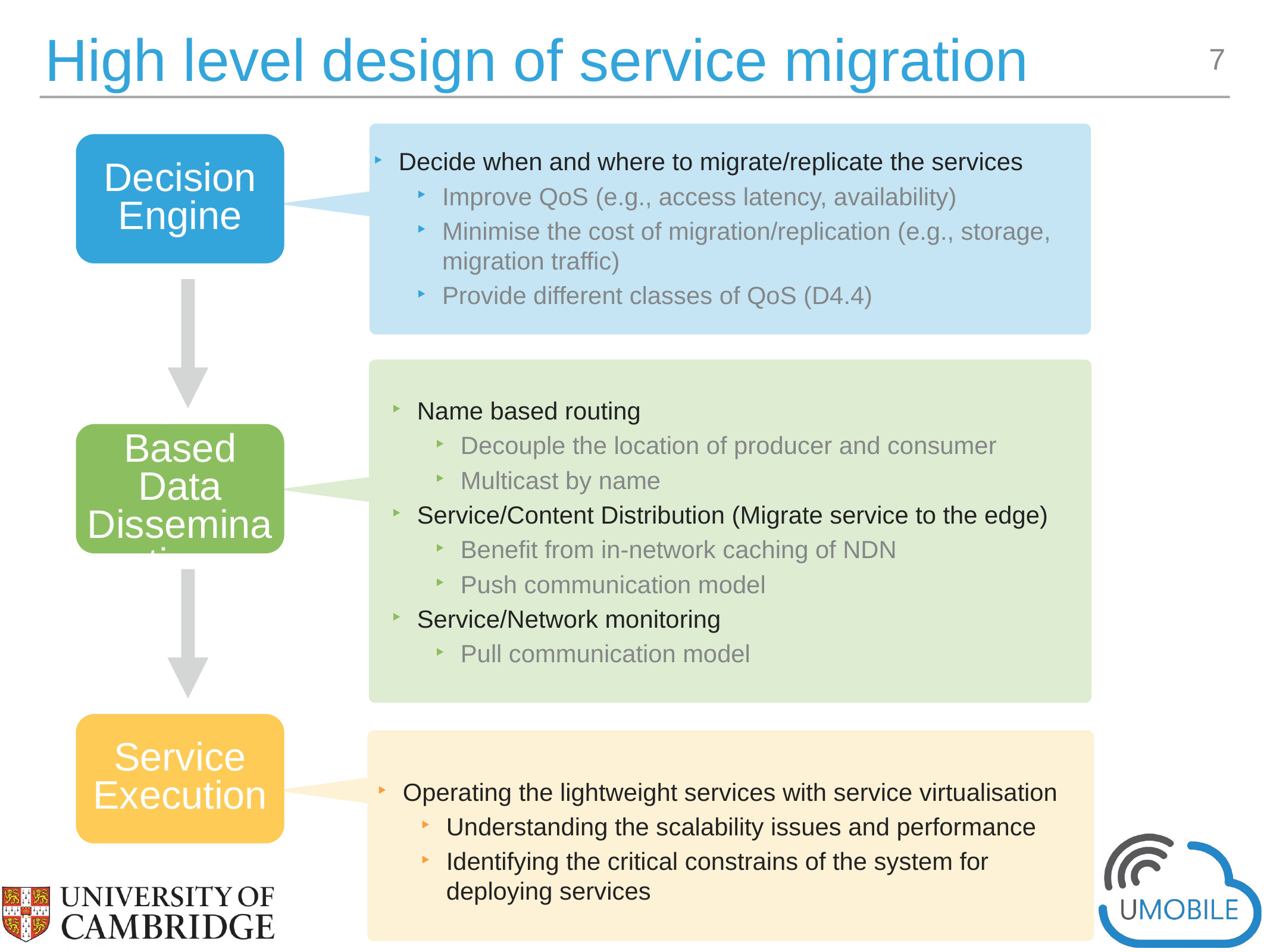

# High level design of service migration
7

Decide when and where to migrate/replicate the services
Improve QoS (e.g., access latency, availability)
Minimise the cost of migration/replication (e.g., storage, migration traffic)
Provide different classes of QoS (D4.4)
Decision Engine

Name based routing
Decouple the location of producer and consumer
Multicast by name
Service/Content Distribution (Migrate service to the edge)
Benefit from in-network caching of NDN
Push communication model
Service/Network monitoring
Pull communication model
ICN-Based Data Dissemination

Service Execution

Operating the lightweight services with service virtualisation
Understanding the scalability issues and performance
Identifying the critical constrains of the system for deploying services